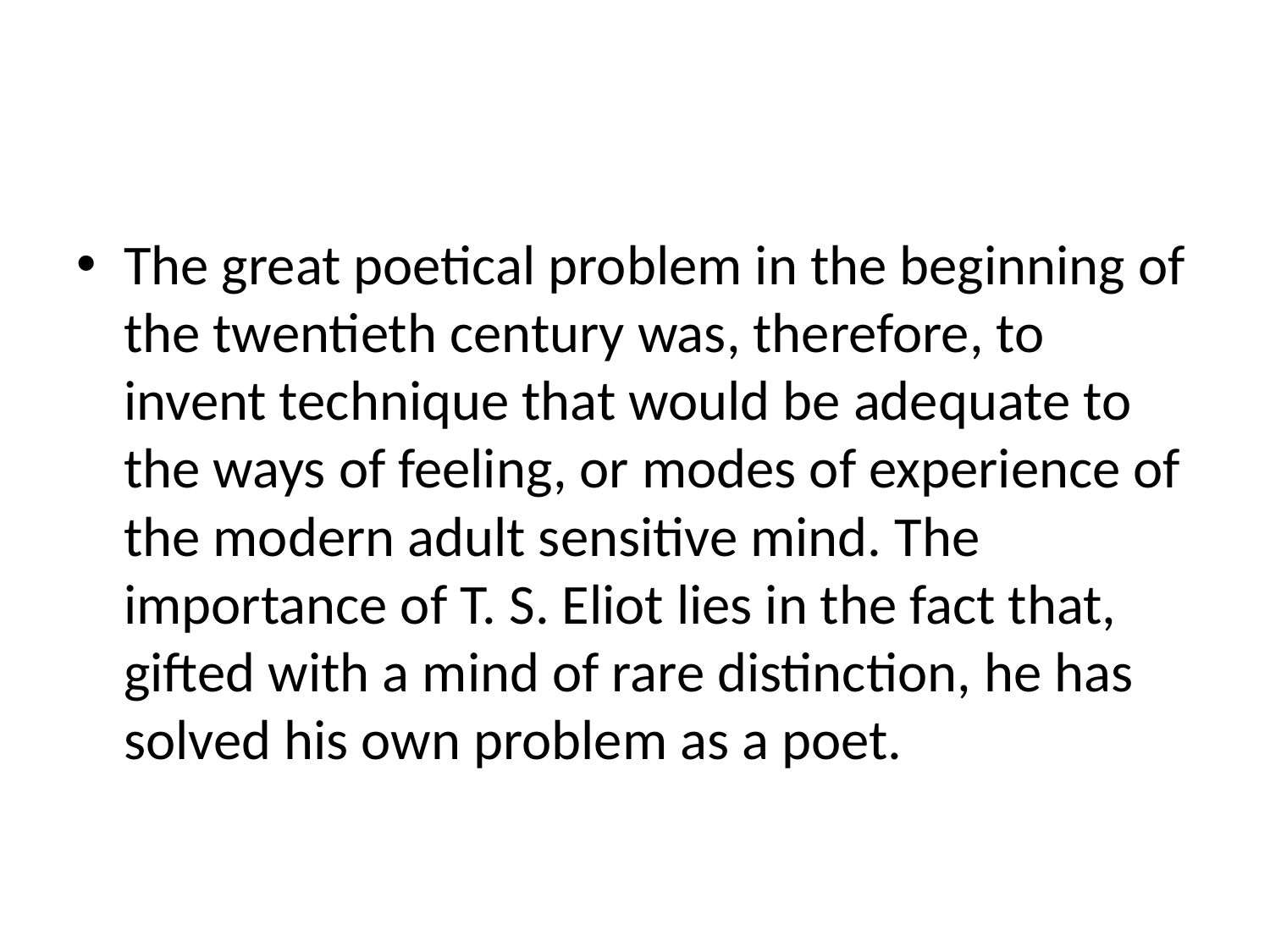

#
The great poetical problem in the beginning of the twentieth century was, therefore, to invent technique that would be adequate to the ways of feeling, or modes of experience of the modern adult sensitive mind. The importance of T. S. Eliot lies in the fact that, gifted with a mind of rare distinction, he has solved his own problem as a poet.